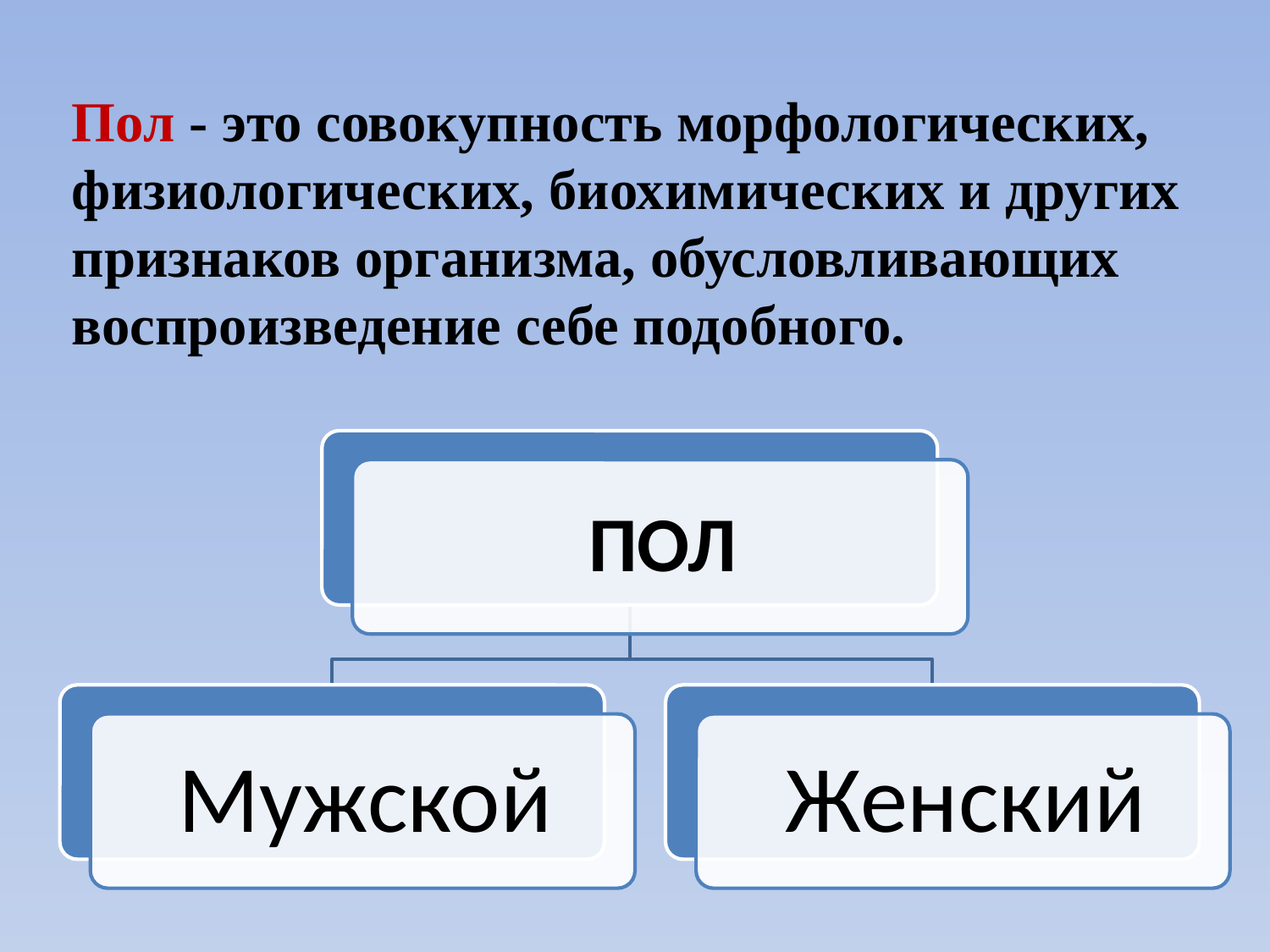

Пол - это совокупность морфологических, физиологических, биохимических и других признаков организма, обусловливающих воспроизведение себе подобного.
ПОЛ
Мужской
Женский